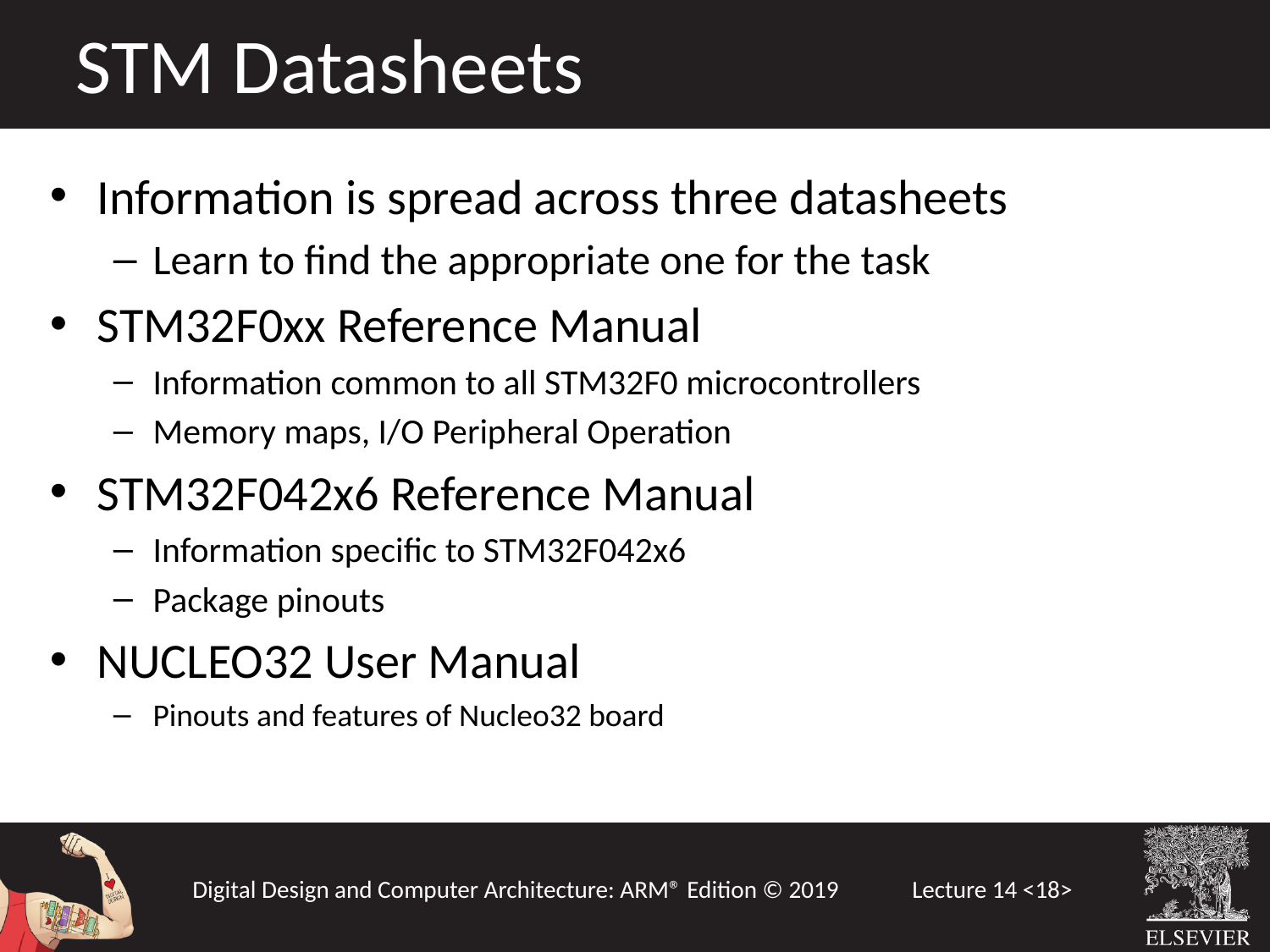

STM Datasheets
Information is spread across three datasheets
Learn to find the appropriate one for the task
STM32F0xx Reference Manual
Information common to all STM32F0 microcontrollers
Memory maps, I/O Peripheral Operation
STM32F042x6 Reference Manual
Information specific to STM32F042x6
Package pinouts
NUCLEO32 User Manual
Pinouts and features of Nucleo32 board